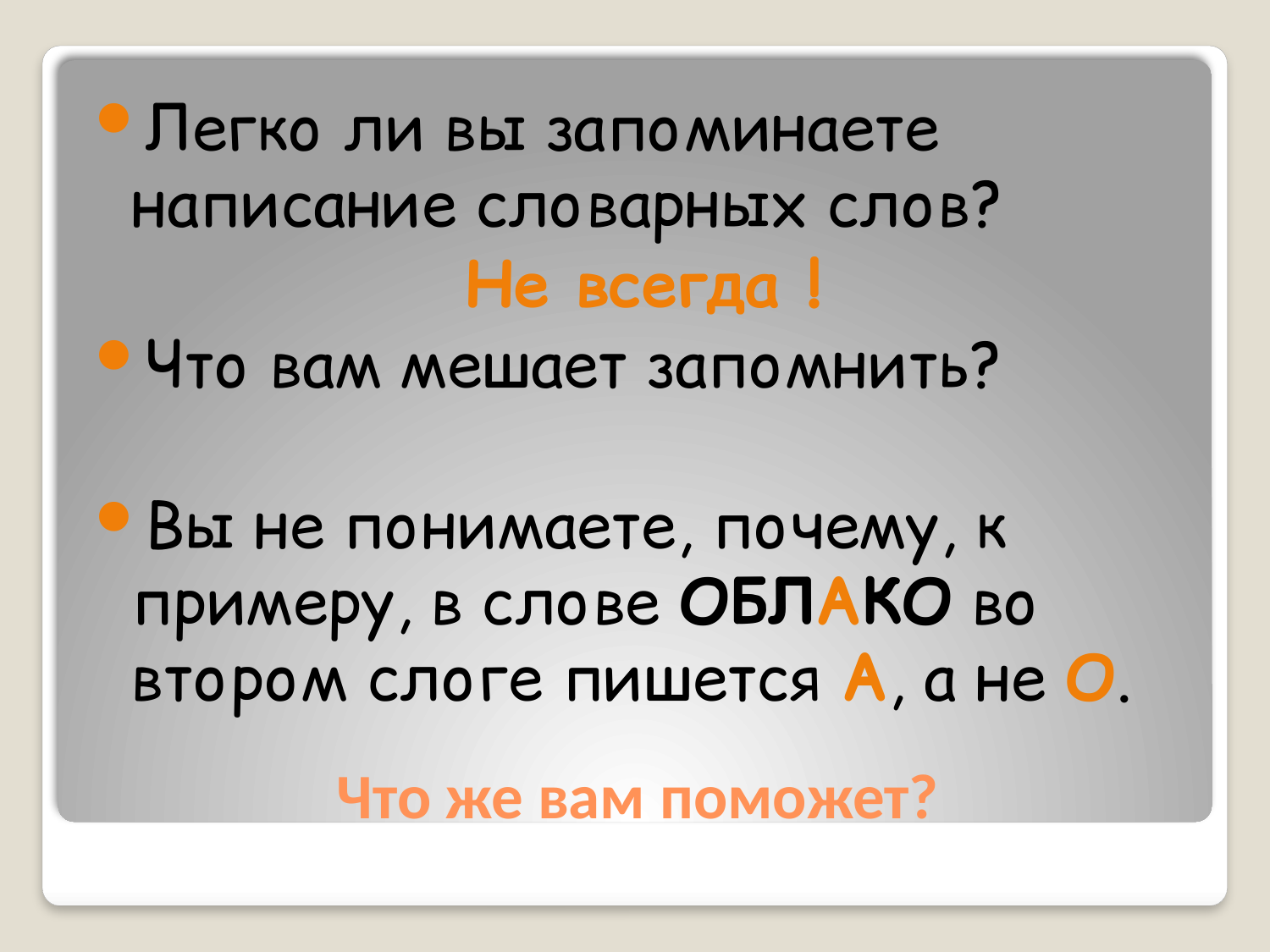

Легко ли вы запоминаете           написание словарных слов?
Не всегда !
Что вам мешает запомнить?

Вы не понимаете, почему, к примеру, в слове ОБЛАКО во втором слоге пишется А, а не О.

# Что же вам поможет?